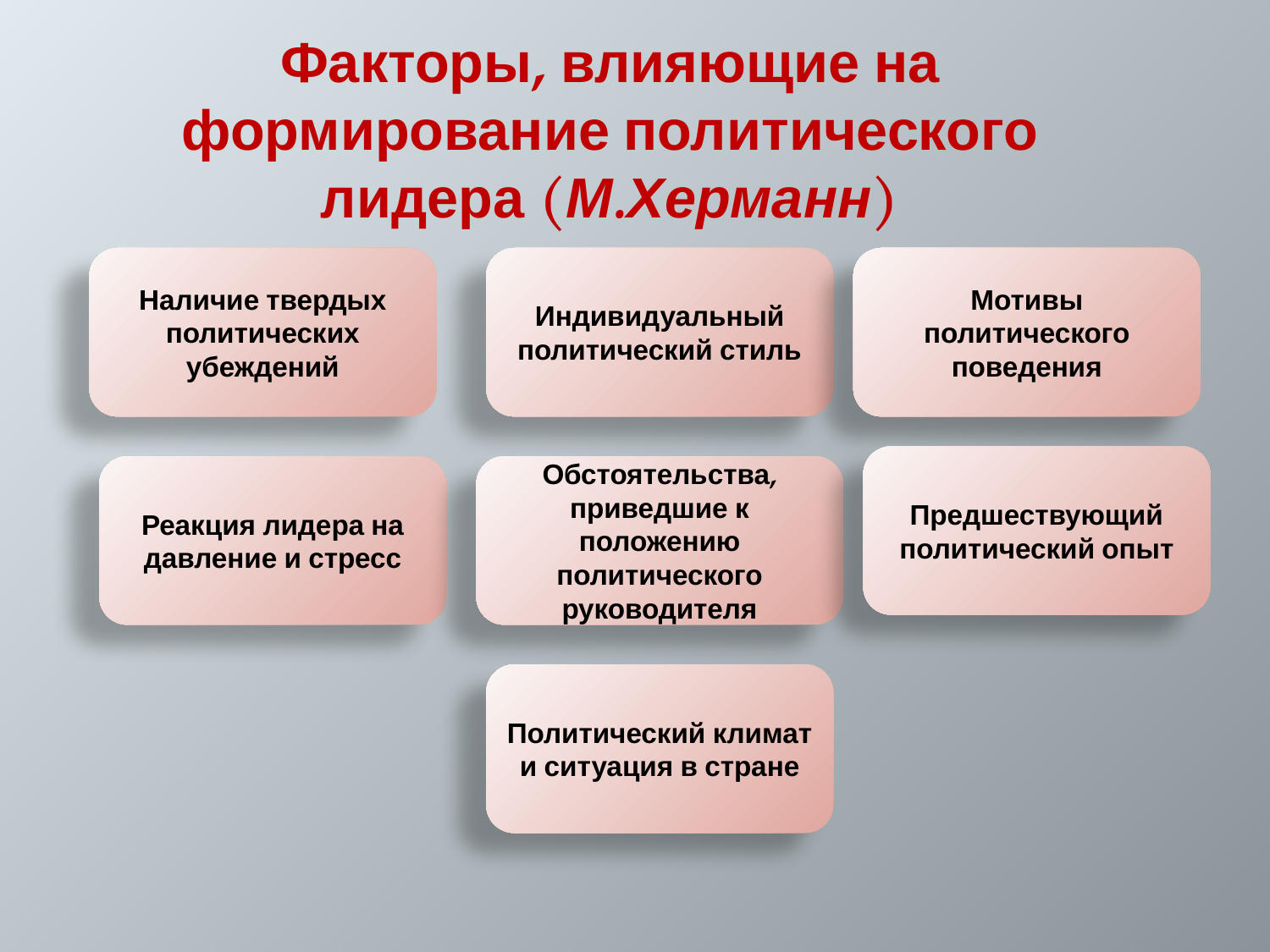

Факторы, влияющие на формирование политического лидера (М.Херманн)
Наличие твердых политических убеждений
Индивидуальный политический стиль
Мотивы политического поведения
Предшествующий политический опыт
Реакция лидера на давление и стресс
Обстоятельства, приведшие к положению политического руководителя
Политический климат и ситуация в стране